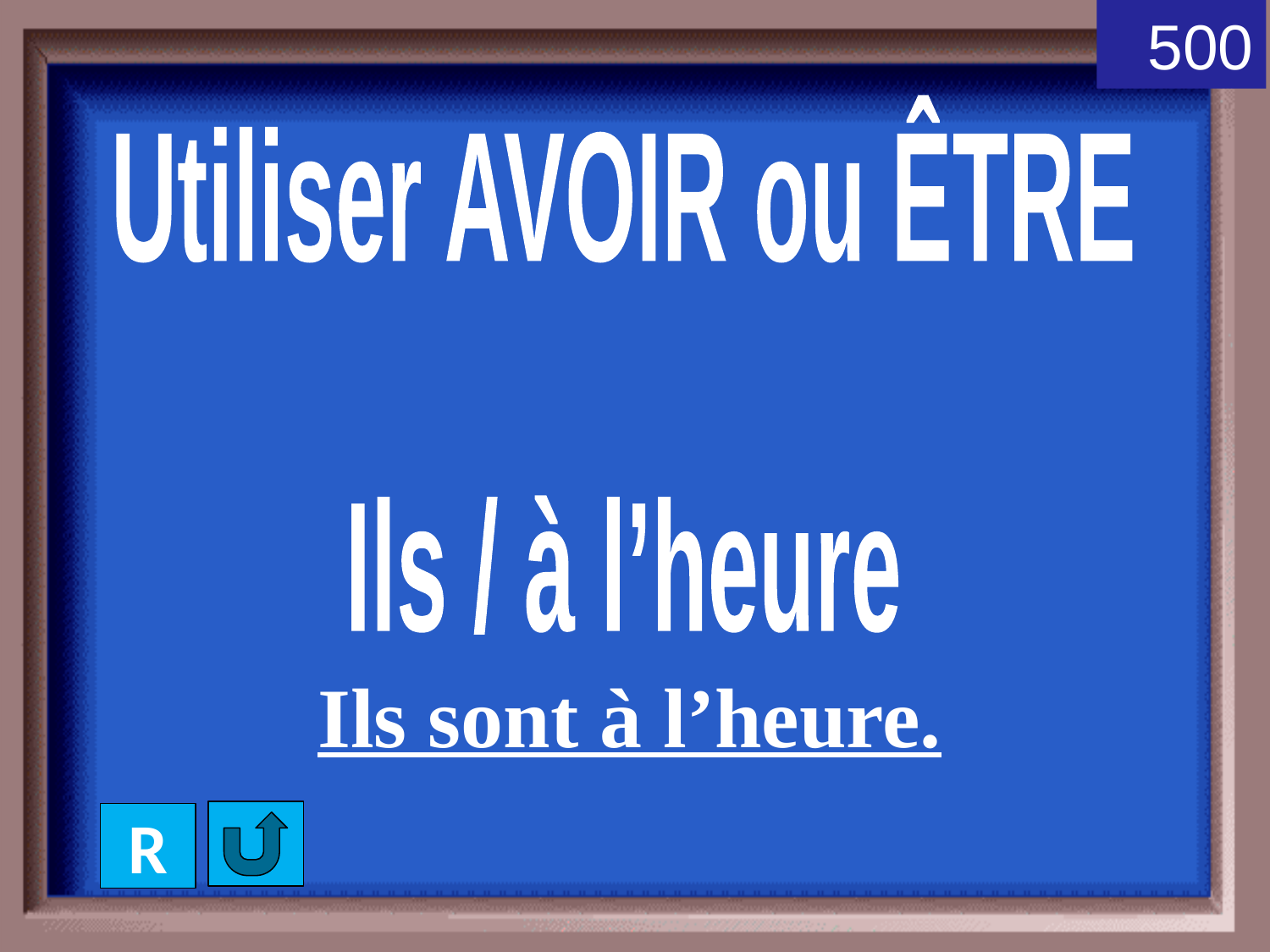

500
Utiliser AVOIR ou ÊTRE

Ils / à l’heure
Ils sont à l’heure.

R